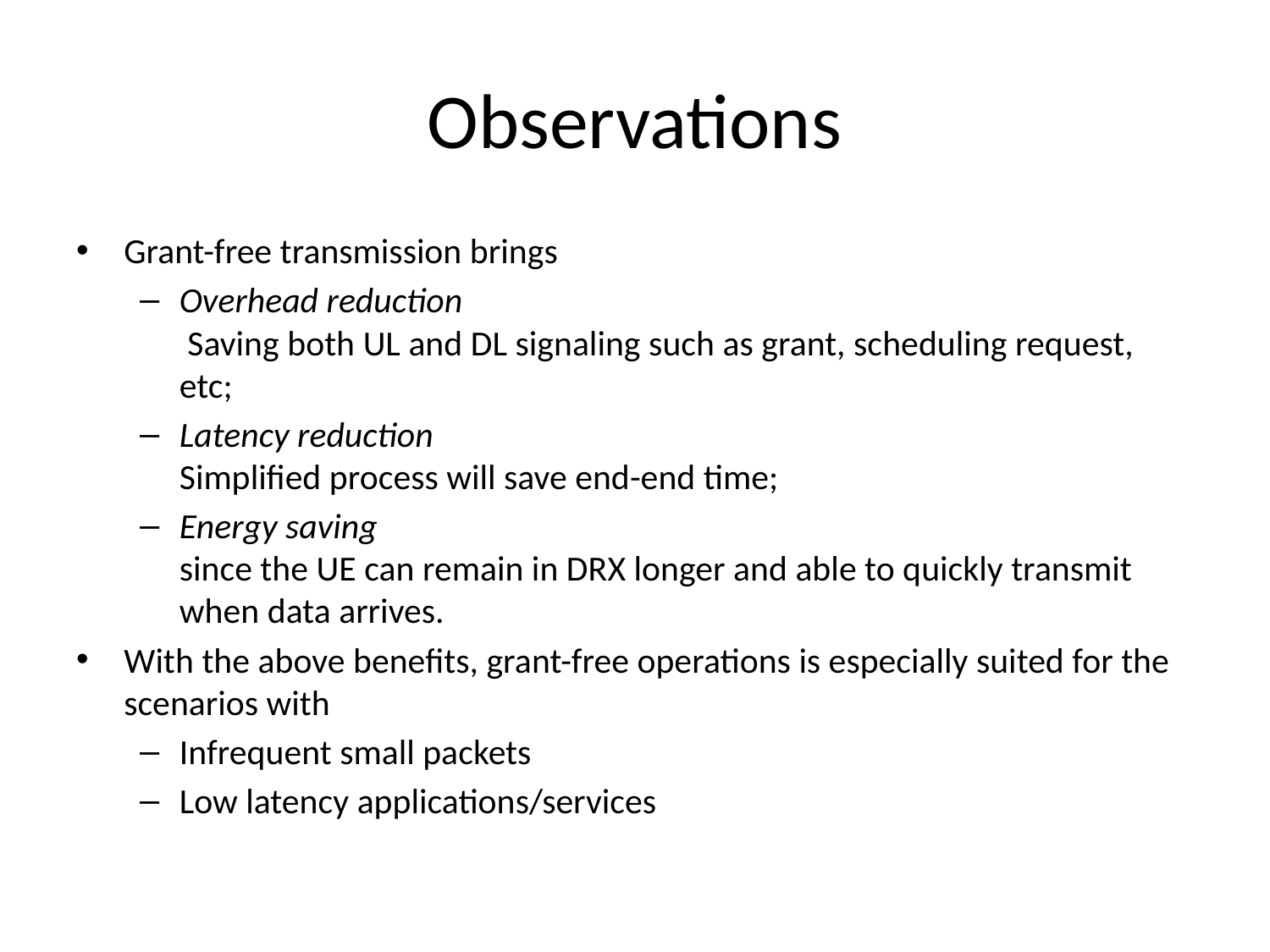

# Observations
Grant-free transmission brings
Overhead reduction
 Saving both UL and DL signaling such as grant, scheduling request, etc;
Latency reduction
Simplified process will save end-end time;
Energy saving
since the UE can remain in DRX longer and able to quickly transmit when data arrives.
With the above benefits, grant-free operations is especially suited for the scenarios with
Infrequent small packets
Low latency applications/services